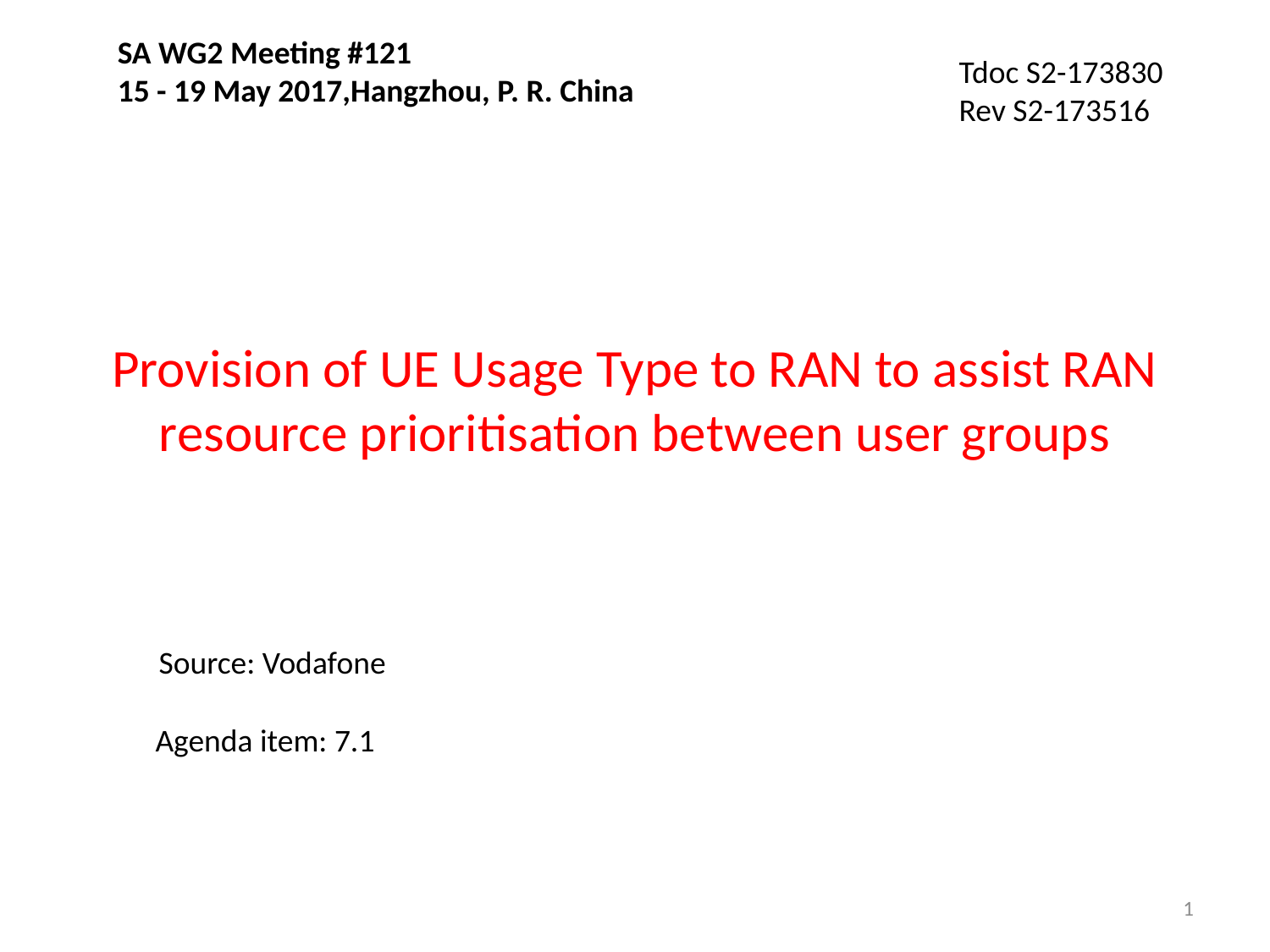

SA WG2 Meeting #121
15 - 19 May 2017,Hangzhou, P. R. China
Tdoc S2-173830
Rev S2-173516
# Provision of UE Usage Type to RAN to assist RAN resource prioritisation between user groups
Source: Vodafone
Agenda item: 7.1
1